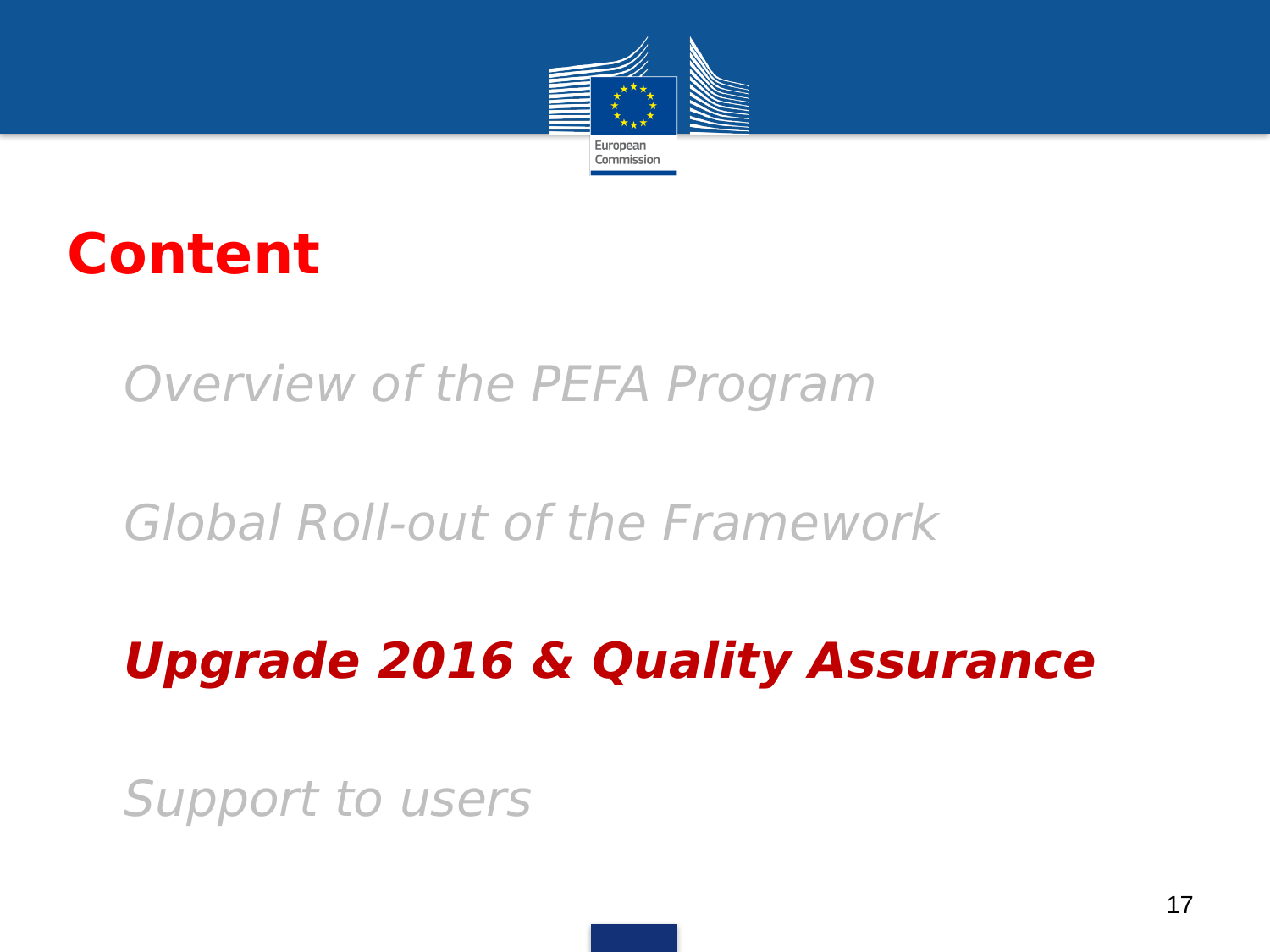

# Content
Overview of the PEFA Program

Global Roll-out of the Framework

Upgrade 2016 & Quality Assurance

Support to users

17